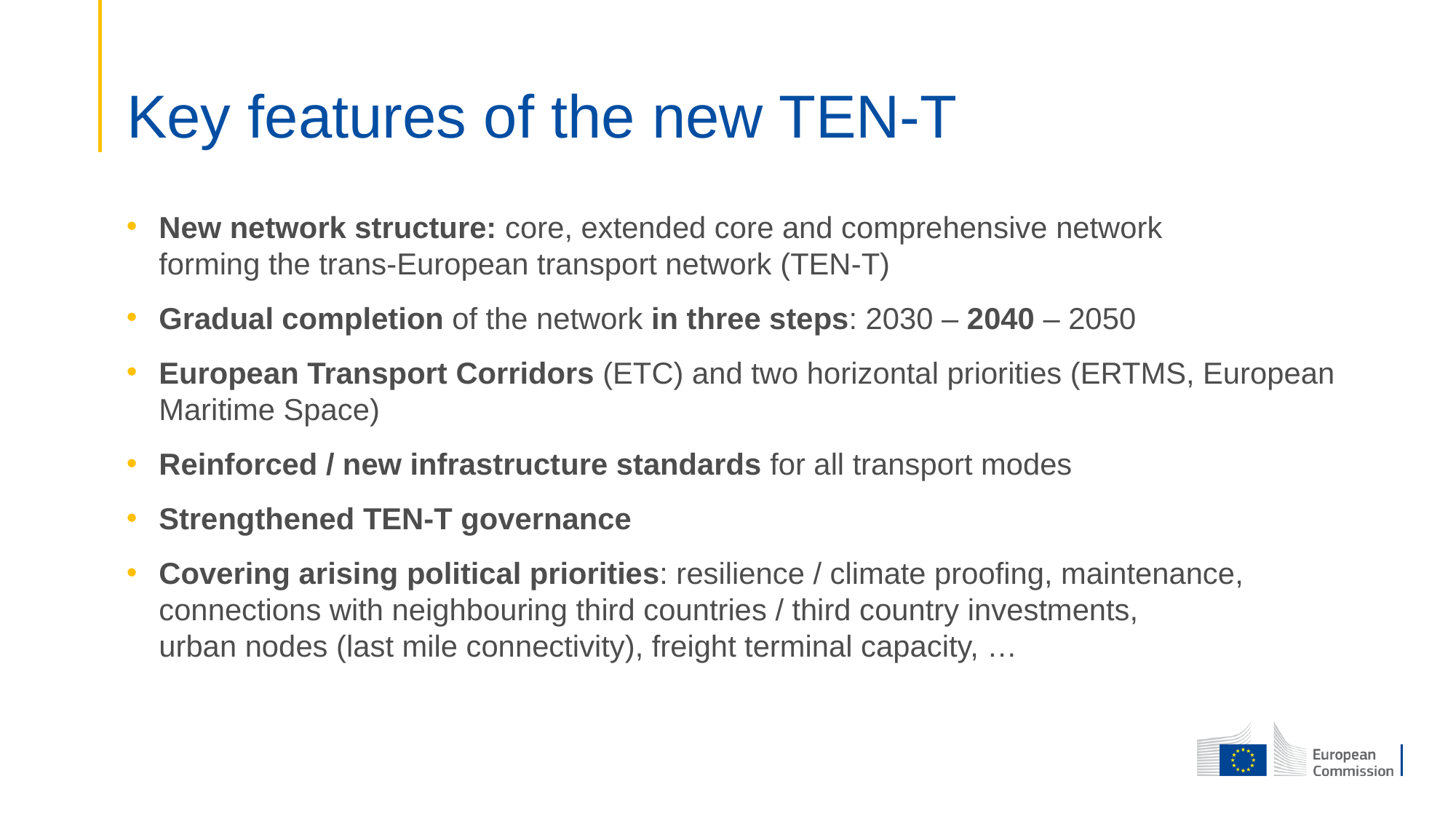

# Key features of the new TEN-T
New network structure: core, extended core and comprehensive network
forming the trans-European transport network (TEN-T)
Gradual completion of the network in three steps: 2030 – 2040 – 2050
European Transport Corridors (ETC) and two horizontal priorities (ERTMS, European Maritime Space)
Reinforced / new infrastructure standards for all transport modes
Strengthened TEN-T governance
Covering arising political priorities: resilience / climate proofing, maintenance,
connections with neighbouring third countries / third country investments,
urban nodes (last mile connectivity), freight terminal capacity, …